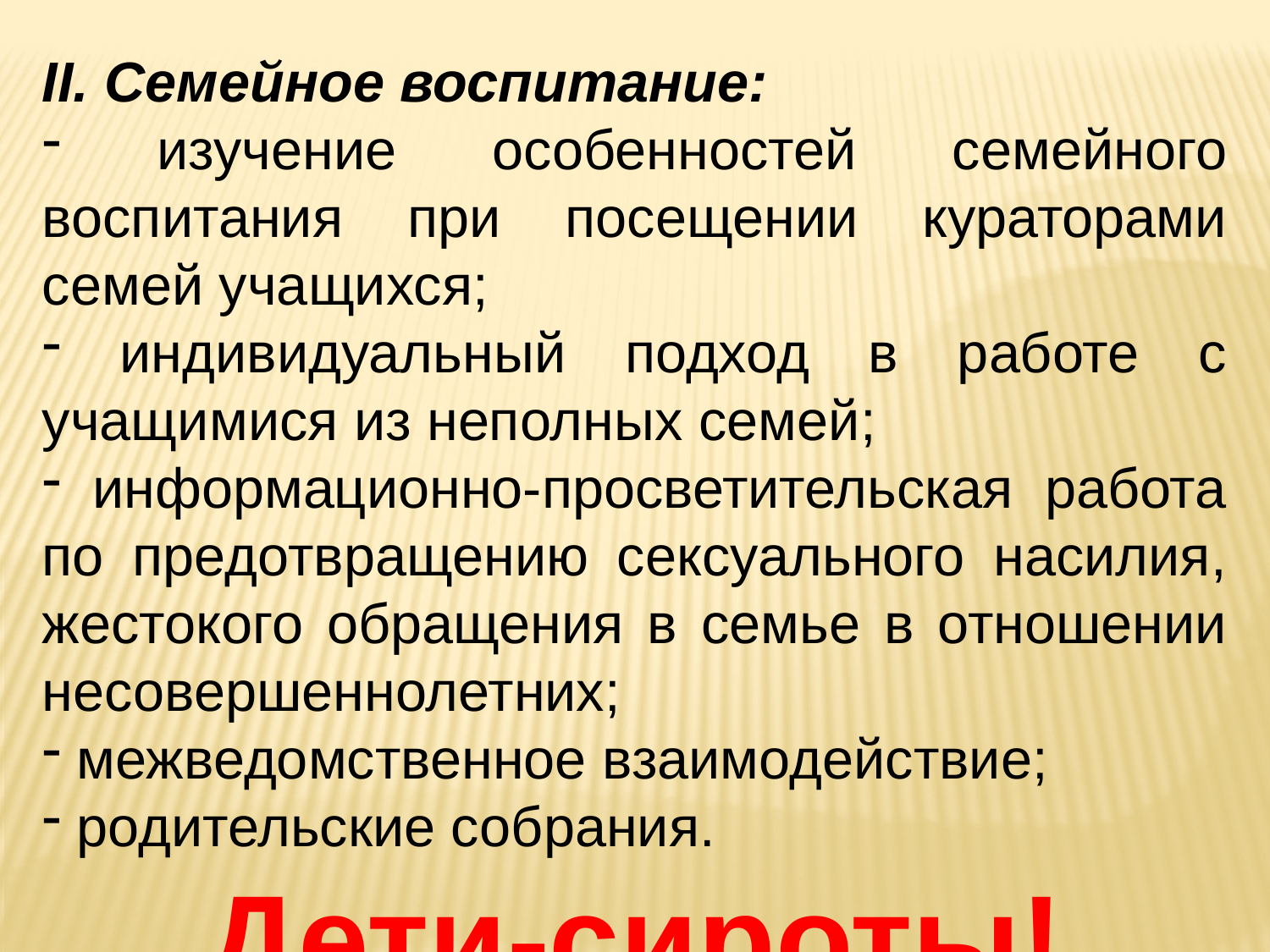

II. Семейное воспитание:
 изучение особенностей семейного воспитания при посещении кураторами семей учащихся;
 индивидуальный подход в работе с учащимися из неполных семей;
 информационно-просветительская работа по предотвращению сексуального насилия, жестокого обращения в семье в отношении несовершеннолетних;
 межведомственное взаимодействие;
 родительские собрания.
Дети-сироты!